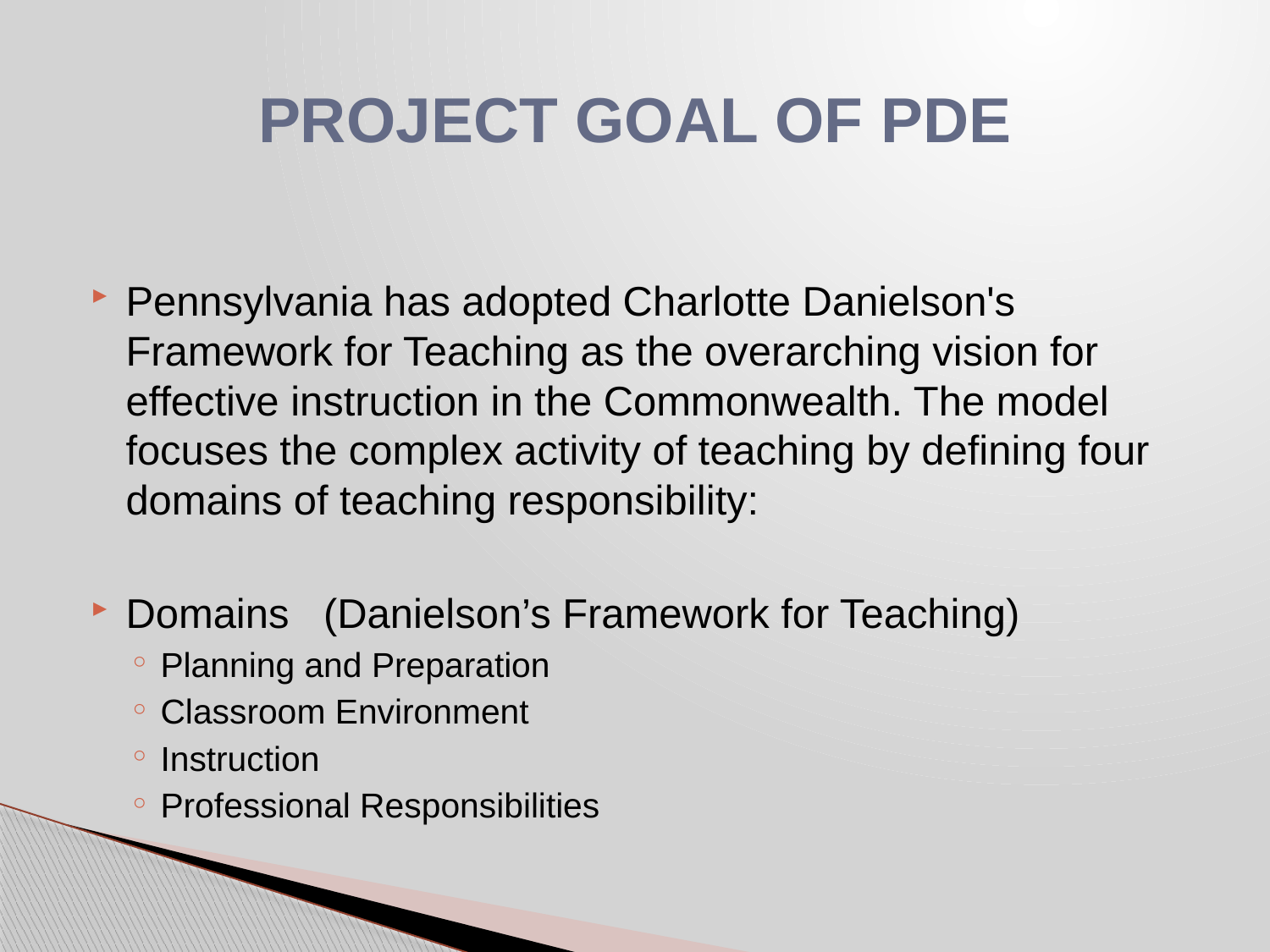

# PROJECT GOAL OF PDE

Pennsylvania has adopted Charlotte Danielson's Framework for Teaching as the overarching vision for effective instruction in the Commonwealth. The model focuses the complex activity of teaching by defining four domains of teaching responsibility:

Domains   (Danielson’s Framework for Teaching)
Planning and Preparation
Classroom Environment
Instruction
Professional Responsibilities